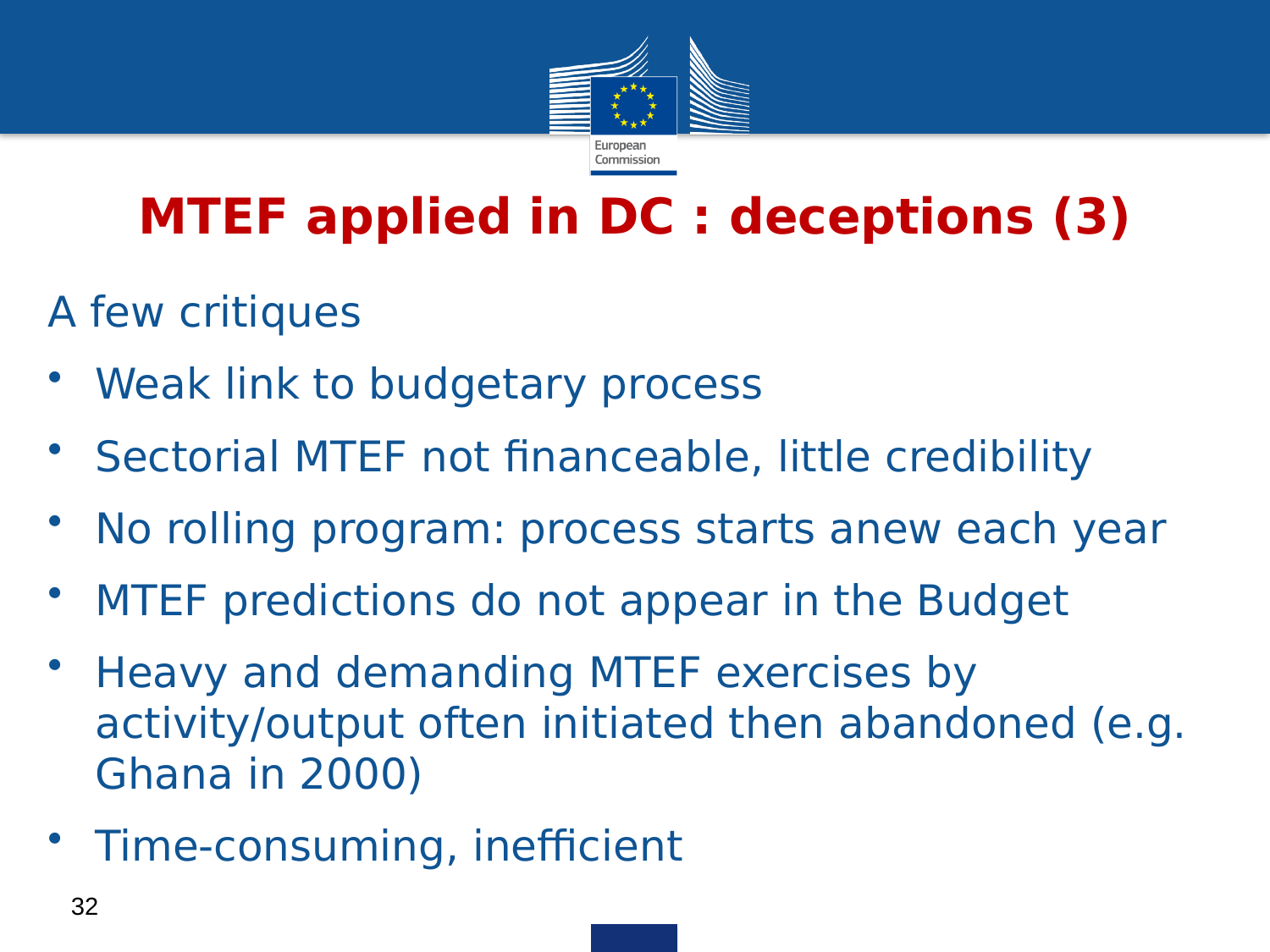

MTEF applied in DC : deceptions (3)
A few critiques
Weak link to budgetary process
Sectorial MTEF not financeable, little credibility
No rolling program: process starts anew each year
MTEF predictions do not appear in the Budget
Heavy and demanding MTEF exercises by activity/output often initiated then abandoned (e.g. Ghana in 2000)
Time-consuming, inefficient

32